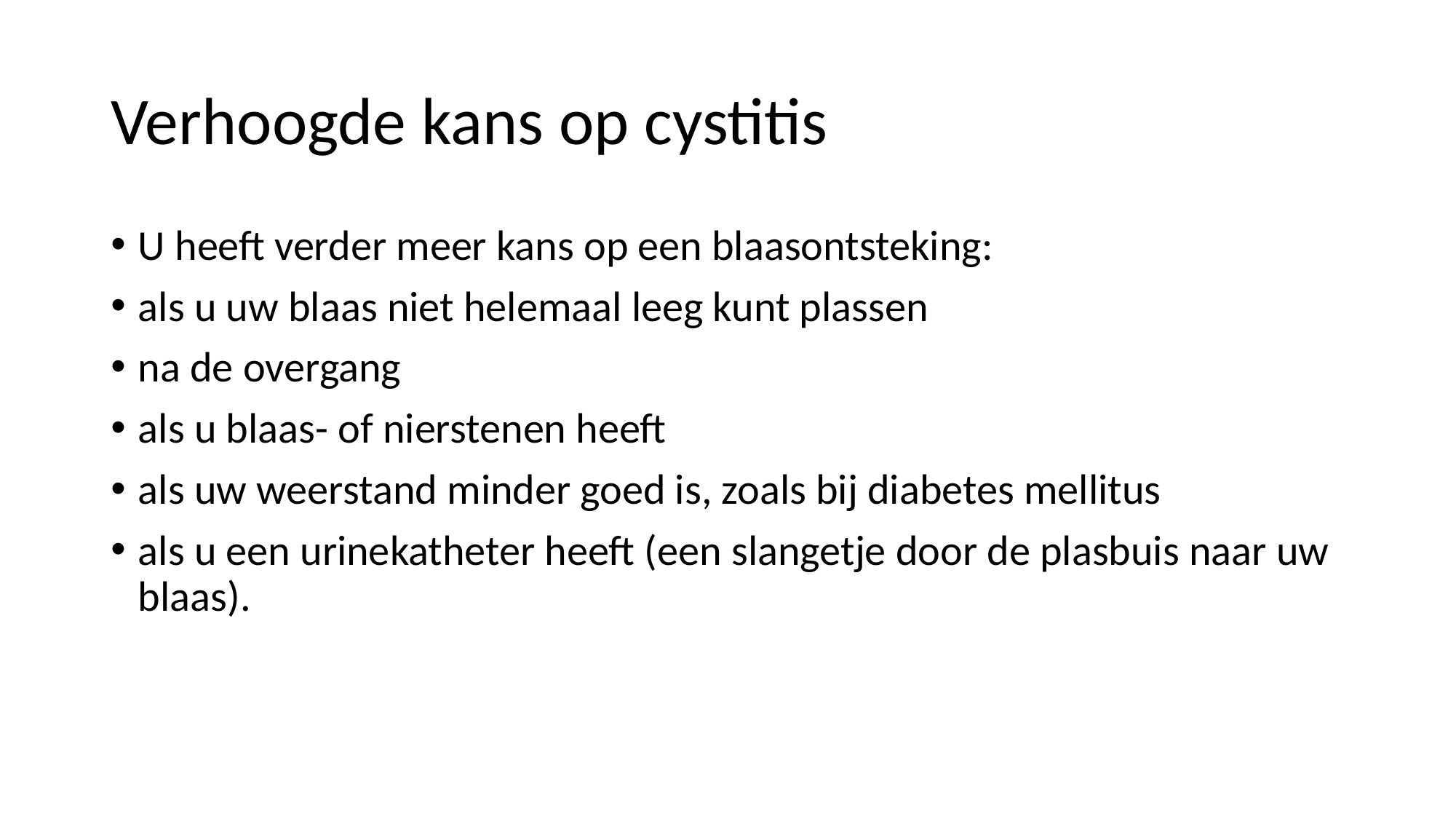

# Verhoogde kans op cystitis
U heeft verder meer kans op een blaasontsteking:
als u uw blaas niet helemaal leeg kunt plassen
na de overgang
als u blaas- of nierstenen heeft
als uw weerstand minder goed is, zoals bij diabetes mellitus
als u een urinekatheter heeft (een slangetje door de plasbuis naar uw blaas).